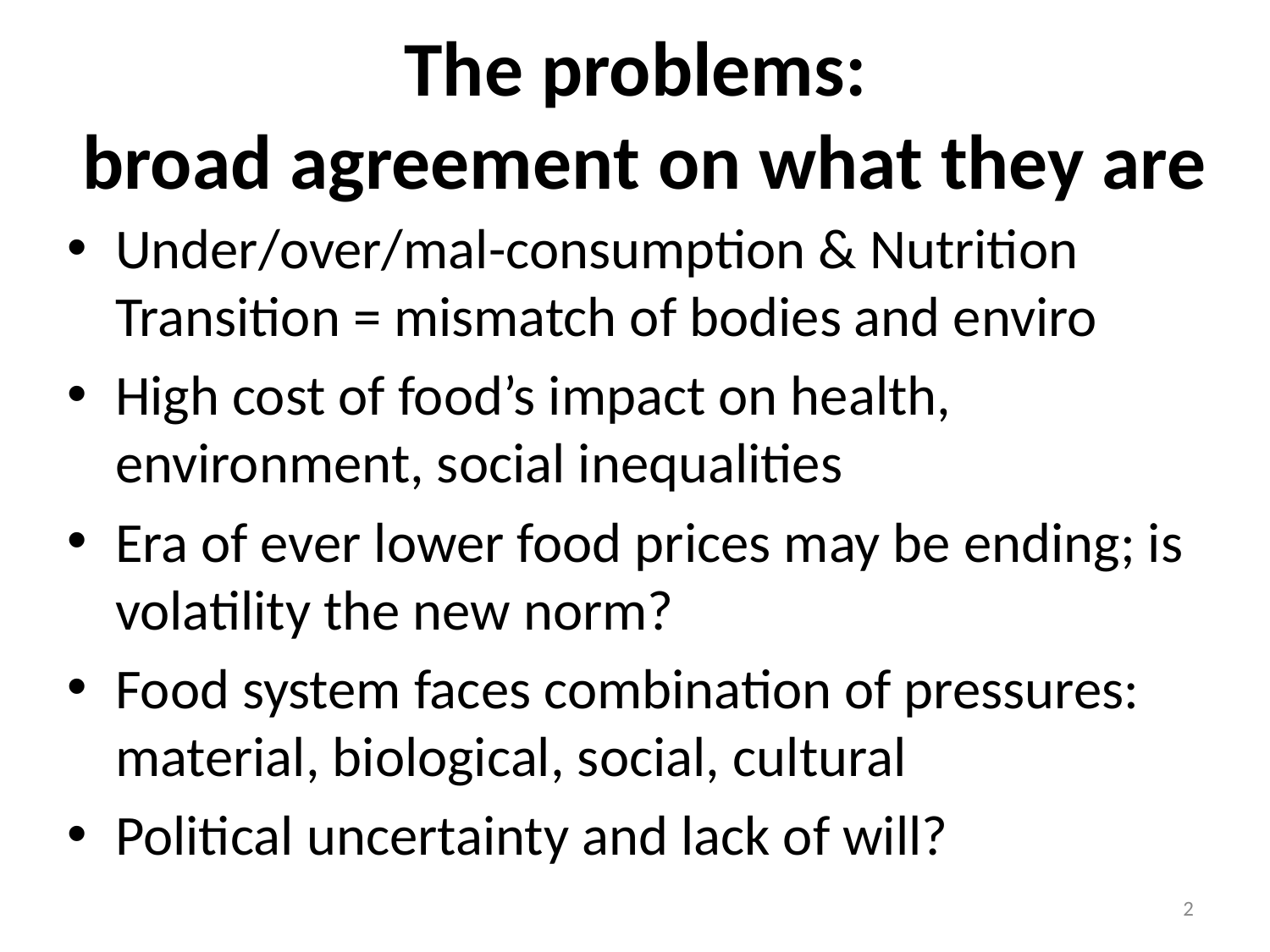

# The problems: broad agreement on what they are
Under/over/mal-consumption & Nutrition Transition = mismatch of bodies and enviro
High cost of food’s impact on health, environment, social inequalities
Era of ever lower food prices may be ending; is volatility the new norm?
Food system faces combination of pressures: material, biological, social, cultural
Political uncertainty and lack of will?
2